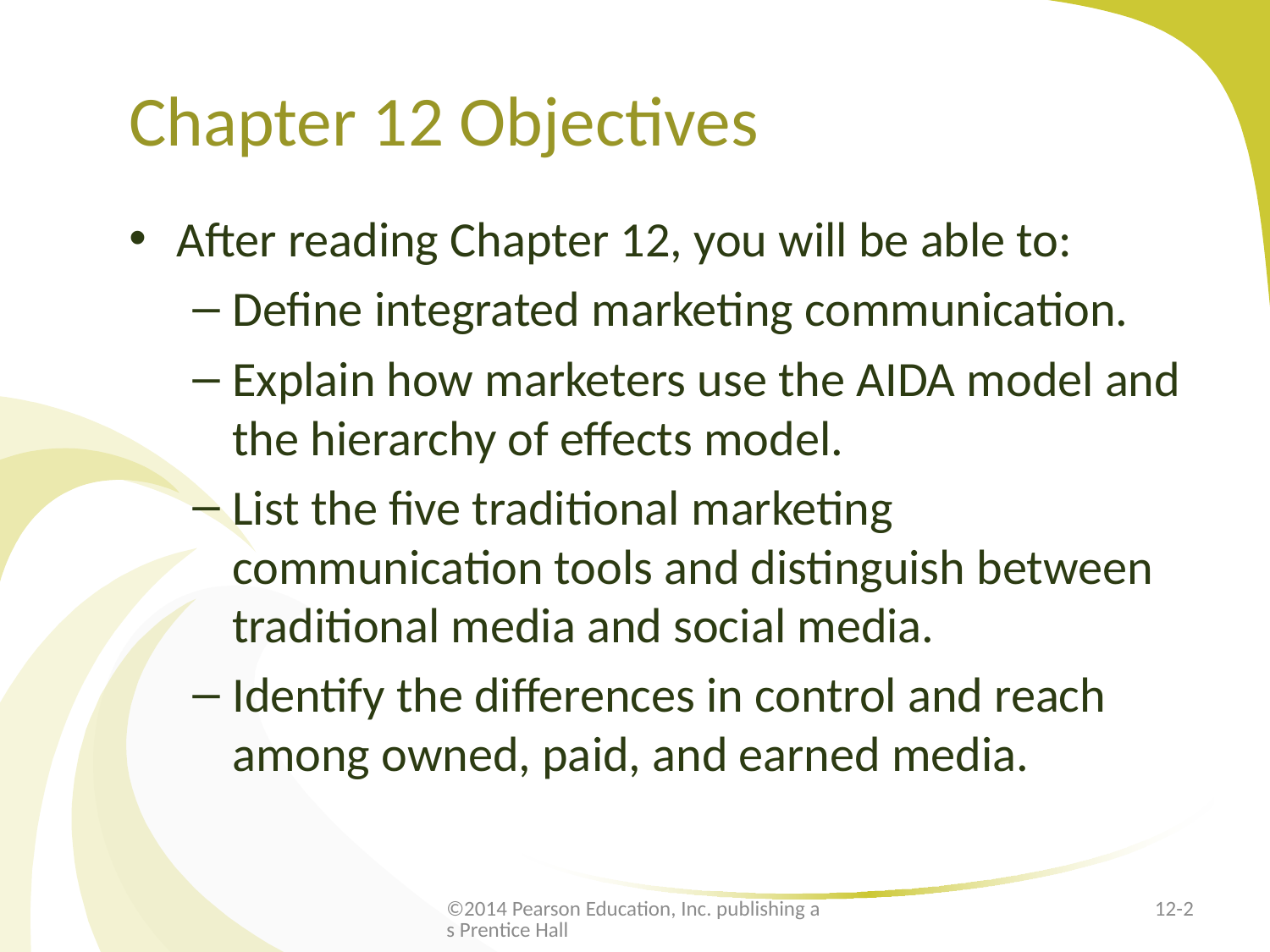

# Chapter 12 Objectives
After reading Chapter 12, you will be able to:
Define integrated marketing communication.
Explain how marketers use the AIDA model and the hierarchy of effects model.
List the five traditional marketing communication tools and distinguish between traditional media and social media.
Identify the differences in control and reach among owned, paid, and earned media.
©2014 Pearson Education, Inc. publishing as Prentice Hall
12-2